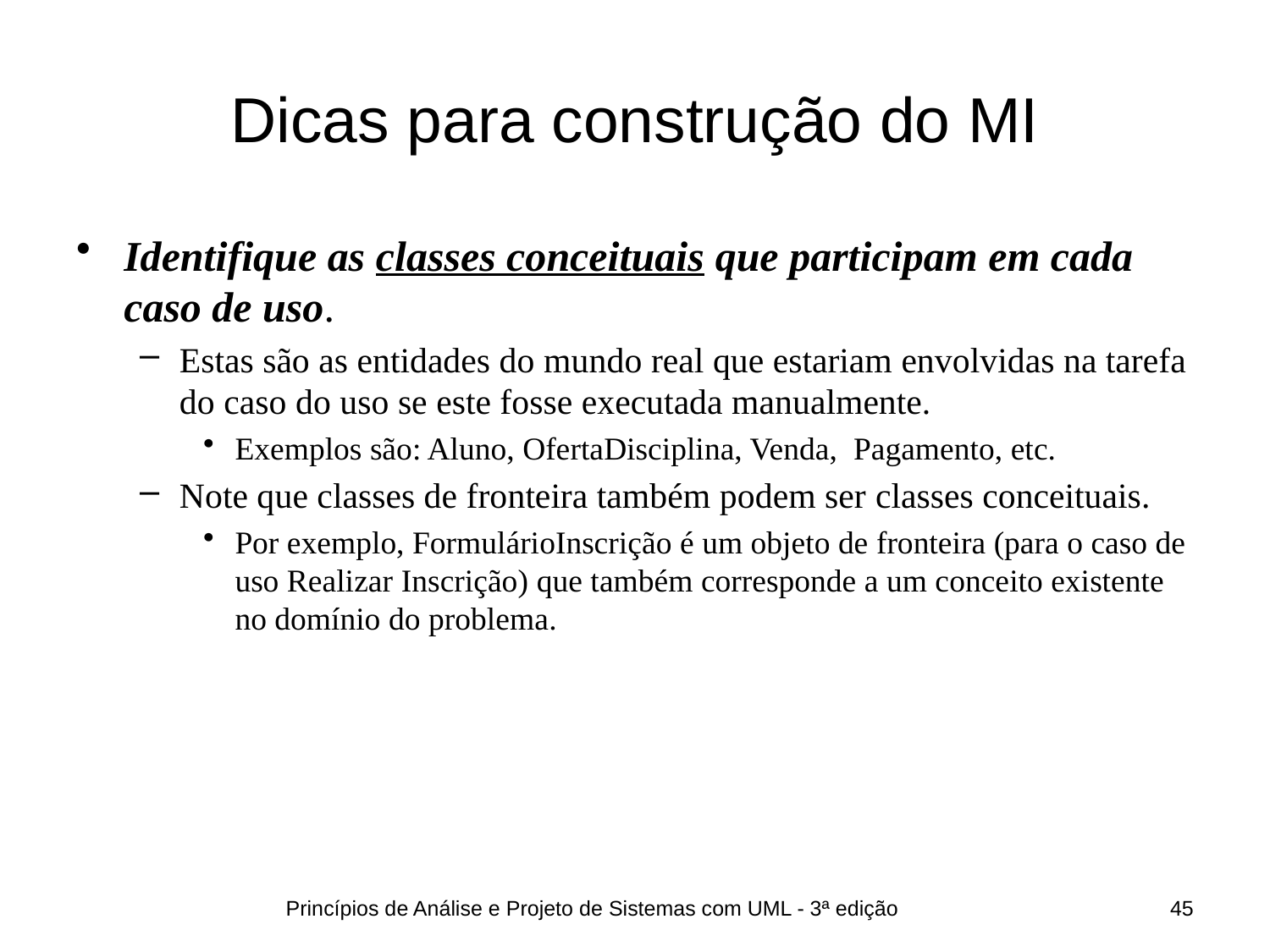

# Dicas para construção do MI
Identifique as classes conceituais que participam em cada caso de uso.
Estas são as entidades do mundo real que estariam envolvidas na tarefa do caso do uso se este fosse executada manualmente.
Exemplos são: Aluno, OfertaDisciplina, Venda,  Pagamento, etc.
Note que classes de fronteira também podem ser classes conceituais.
Por exemplo, FormulárioInscrição é um objeto de fronteira (para o caso de uso Realizar Inscrição) que também corresponde a um conceito existente no domínio do problema.
Princípios de Análise e Projeto de Sistemas com UML - 3ª edição
45